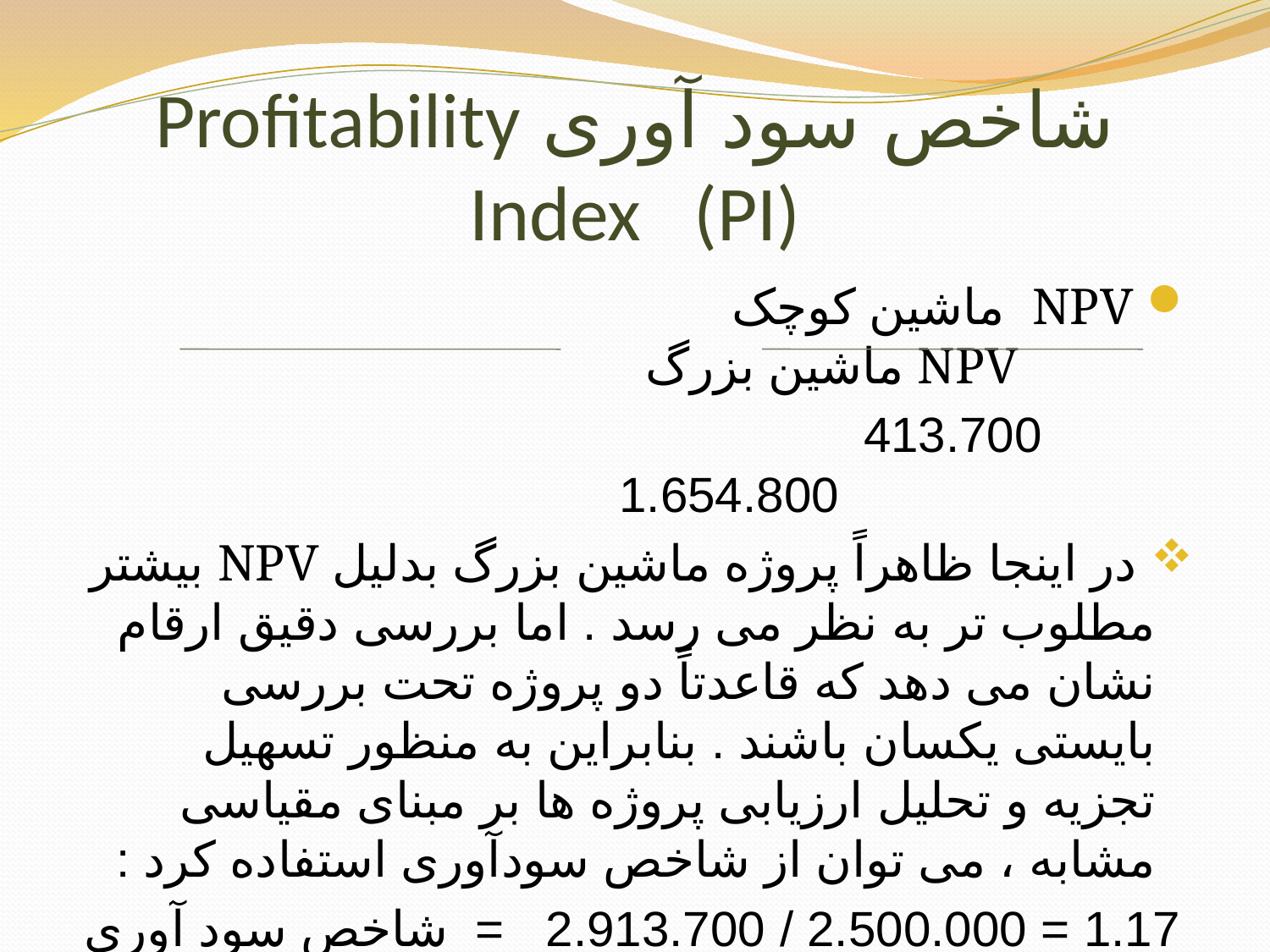

# شاخص سود آوری Profitability Index   (PI)
 NPV  ماشین کوچک                                                          NPV ماشین بزرگ
           413.700                                                                                 1.654.800
 در اینجا ظاهراً پروژه ماشین بزرگ بدلیل NPV بیشتر مطلوب تر به نظر می رسد . اما بررسی دقیق ارقام نشان می دهد که قاعدتاً دو پروژه تحت بررسی بایستی یکسان باشند . بنابراین به منظور تسهیل تجزیه و تحلیل ارزیابی پروژه ها بر مبنای مقیاسی مشابه ، می توان از شاخص سودآوری استفاده کرد :
 1.17 = 2.500.000 / 2.913.700   =  شاخص سود آوری ماشین کوچک
 1.17 =10.000.000/ 11.654.800  =  شاخص سود آوری ماشین بزرگ